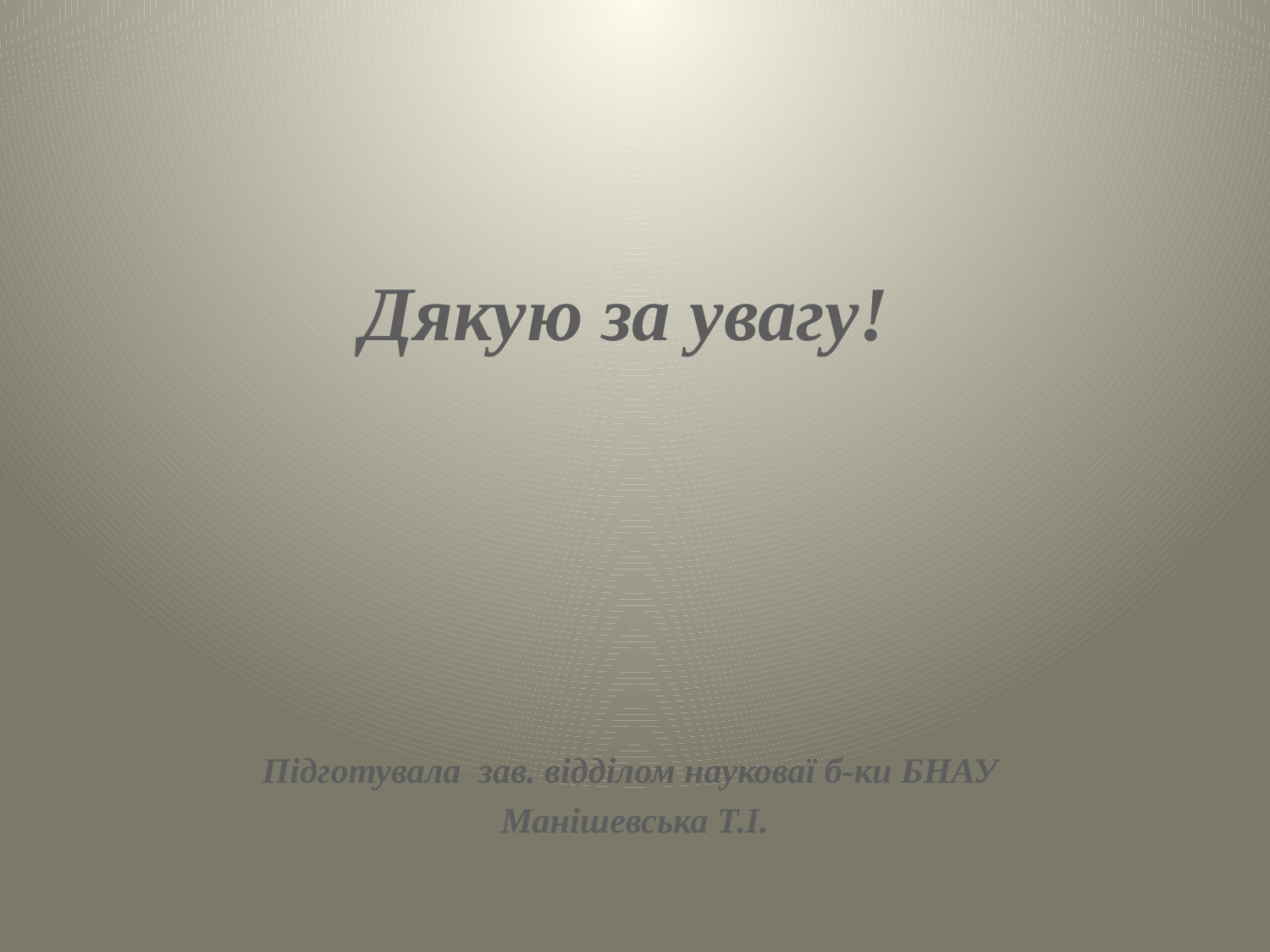

Дякую за увагу!

Підготувала  зав. відділом науковаї б-ки БНАУ
Манішевська Т.І.